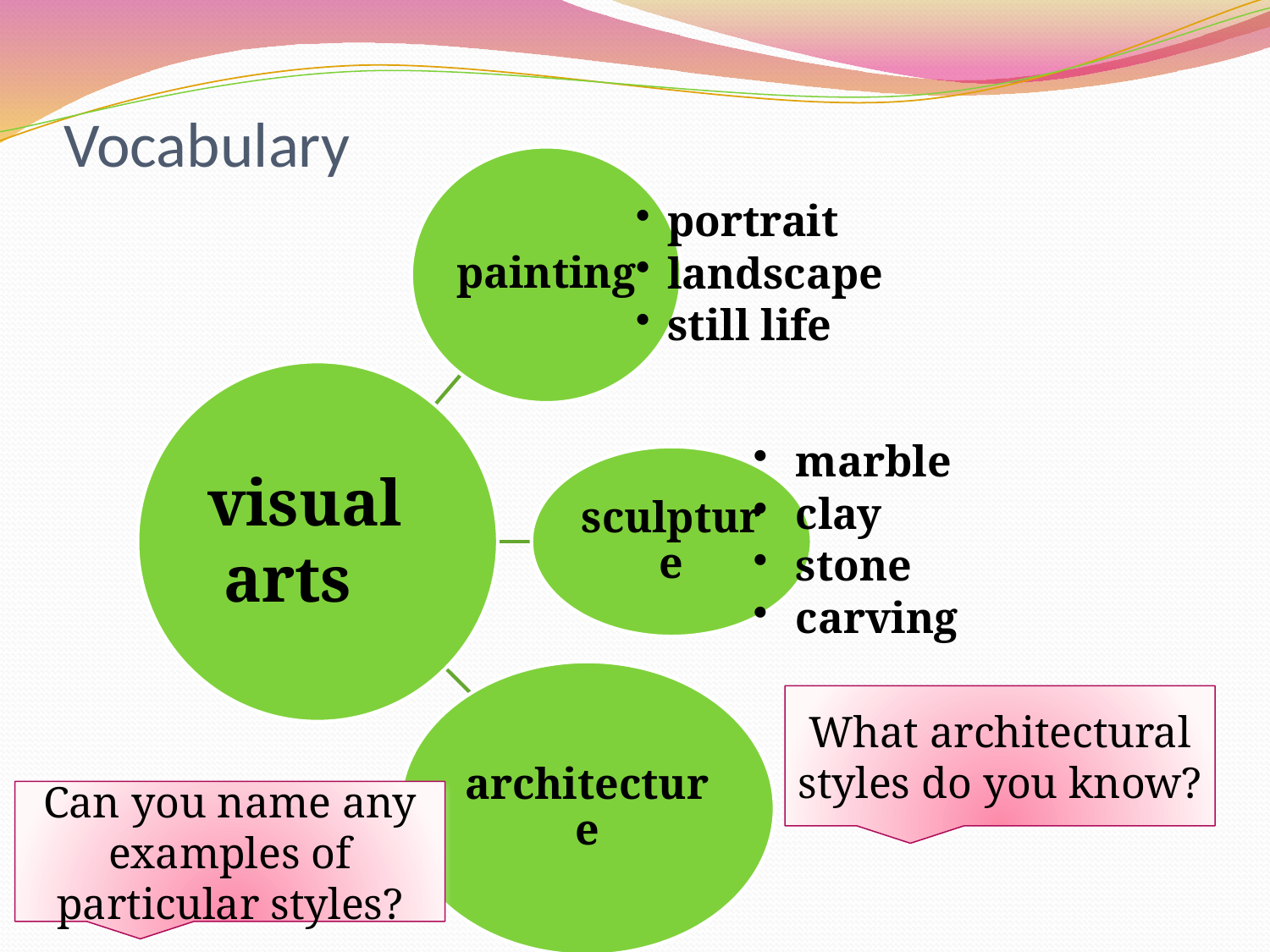

# Vocabulary
painting
portrait
landscape
still life
sculpture
 marble
 clay
 stone
 carving
architecture
visual      arts

What architectural styles do you know?
Can you name any examples of particular styles?